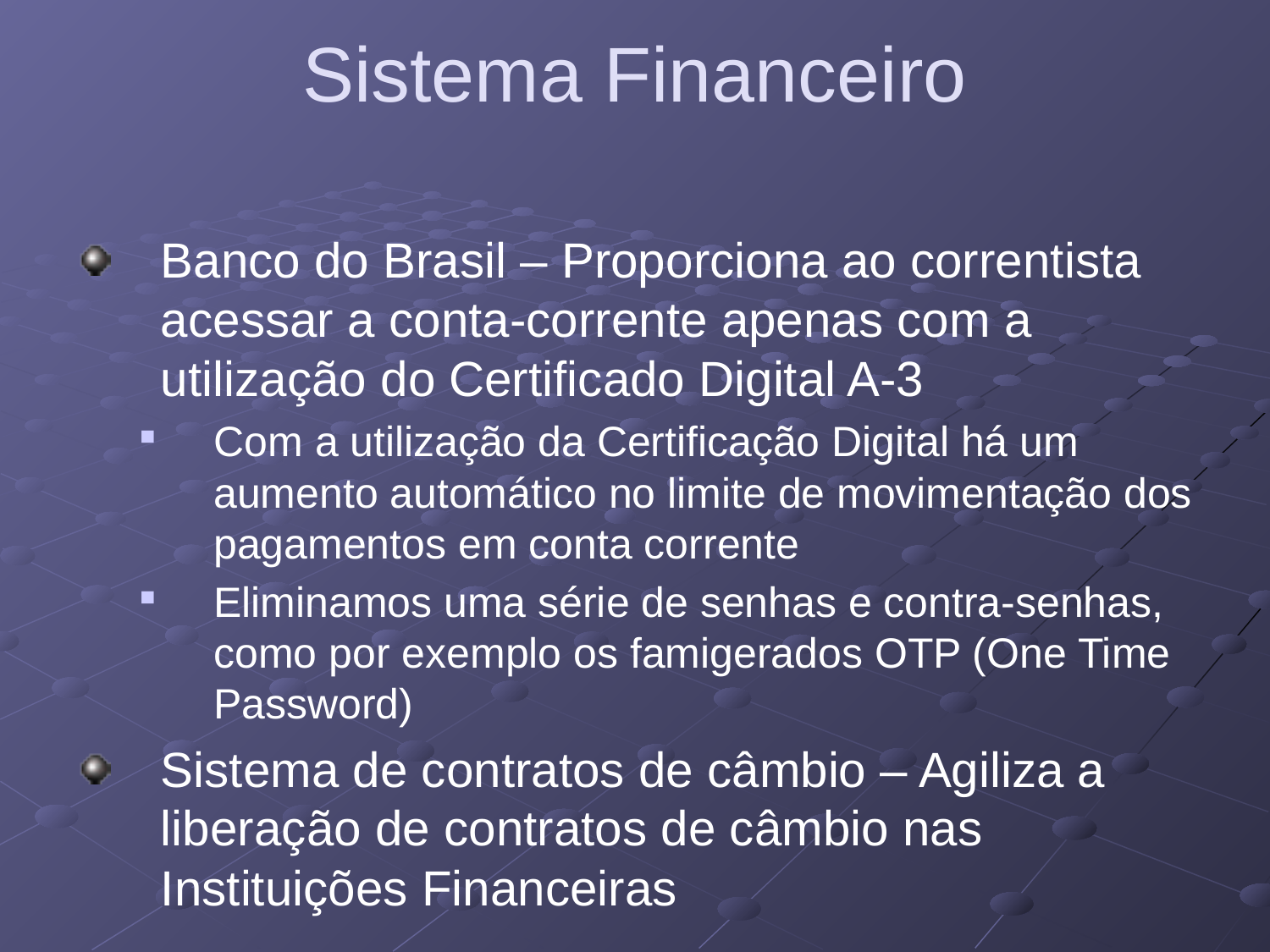

# Sistema Financeiro
Banco do Brasil – Proporciona ao correntista acessar a conta-corrente apenas com a utilização do Certificado Digital A-3
Com a utilização da Certificação Digital há um aumento automático no limite de movimentação dos pagamentos em conta corrente
Eliminamos uma série de senhas e contra-senhas, como por exemplo os famigerados OTP (One Time Password)
Sistema de contratos de câmbio – Agiliza a liberação de contratos de câmbio nas Instituições Financeiras